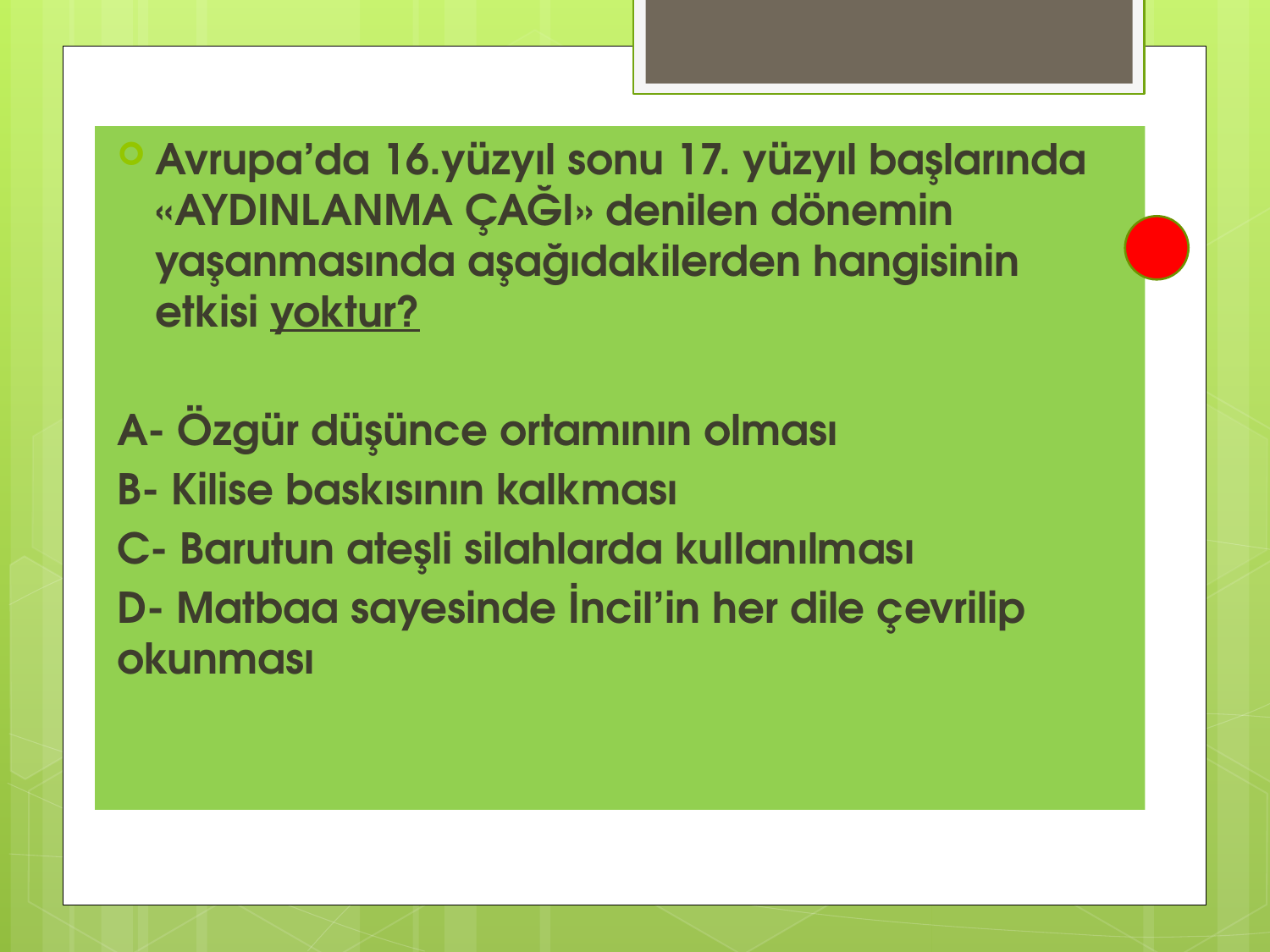

Avrupa’da 16.yüzyıl sonu 17. yüzyıl başlarında «AYDINLANMA ÇAĞI» denilen dönemin yaşanmasında aşağıdakilerden hangisinin etkisi yoktur?

A- Özgür düşünce ortamının olması
B- Kilise baskısının kalkması
C- Barutun ateşli silahlarda kullanılması
D- Matbaa sayesinde İncil’in her dile çevrilip okunması